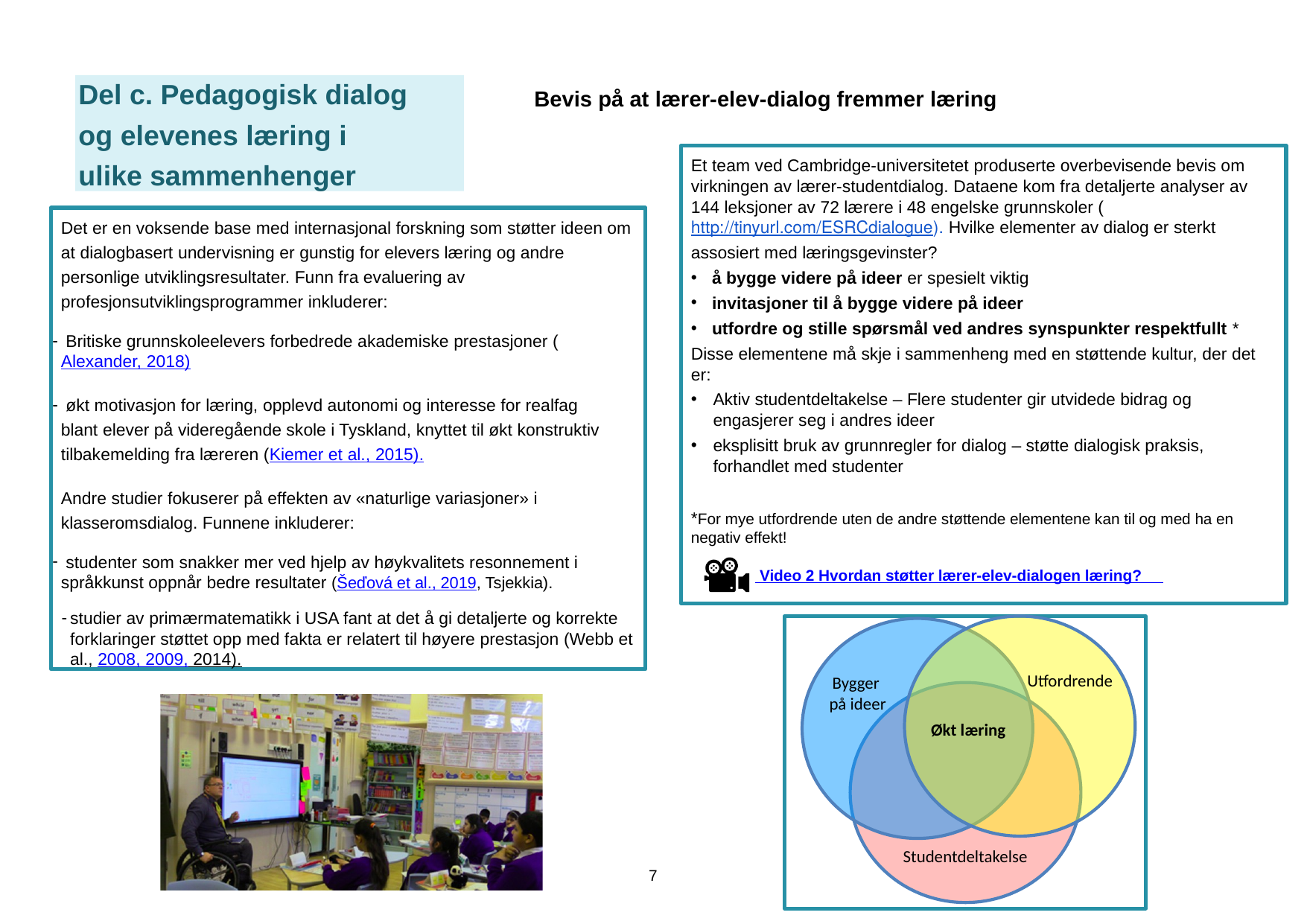

Del c. Pedagogisk dialog
og elevenes læring i ulike sammenhenger
Bevis på at lærer-elev-dialog fremmer læring
Et team ved Cambridge-universitetet produserte overbevisende bevis om virkningen av lærer-studentdialog. Dataene kom fra detaljerte analyser av 144 leksjoner av 72 lærere i 48 engelske grunnskoler (http://tinyurl.com/ESRCdialogue). Hvilke elementer av dialog er sterkt assosiert med læringsgevinster?
å bygge videre på ideer er spesielt viktig
invitasjoner til å bygge videre på ideer
utfordre og stille spørsmål ved andres synspunkter respektfullt *
Disse elementene må skje i sammenheng med en støttende kultur, der det er:
Aktiv studentdeltakelse – Flere studenter gir utvidede bidrag og engasjerer seg i andres ideer
eksplisitt bruk av grunnregler for dialog – støtte dialogisk praksis, forhandlet med studenter

*For mye utfordrende uten de andre støttende elementene kan til og med ha en negativ effekt!

                Video 2 Hvordan støtter lærer-elev-dialogen læring?

Det er en voksende base med internasjonal forskning som støtter ideen om at dialogbasert undervisning er gunstig for elevers læring og andre personlige utviklingsresultater. Funn fra evaluering av profesjonsutviklingsprogrammer inkluderer:

 Britiske grunnskoleelevers forbedrede akademiske prestasjoner (Alexander, 2018)

 økt motivasjon for læring, opplevd autonomi og interesse for realfag blant elever på videregående skole i Tyskland, knyttet til økt konstruktiv tilbakemelding fra læreren (Kiemer et al., 2015).

Andre studier fokuserer på effekten av «naturlige variasjoner» i klasseromsdialog. Funnene inkluderer:

 studenter som snakker mer ved hjelp av høykvalitets resonnement i språkkunst oppnår bedre resultater (Šeďová et al., 2019, Tsjekkia).

studier av primærmatematikk i USA fant at det å gi detaljerte og korrekte forklaringer støttet opp med fakta er relatert til høyere prestasjon (Webb et al., 2008, 2009, 2014).

Utfordrende
Bygger
på ideer

Økt læring
Studentdeltakelse

7